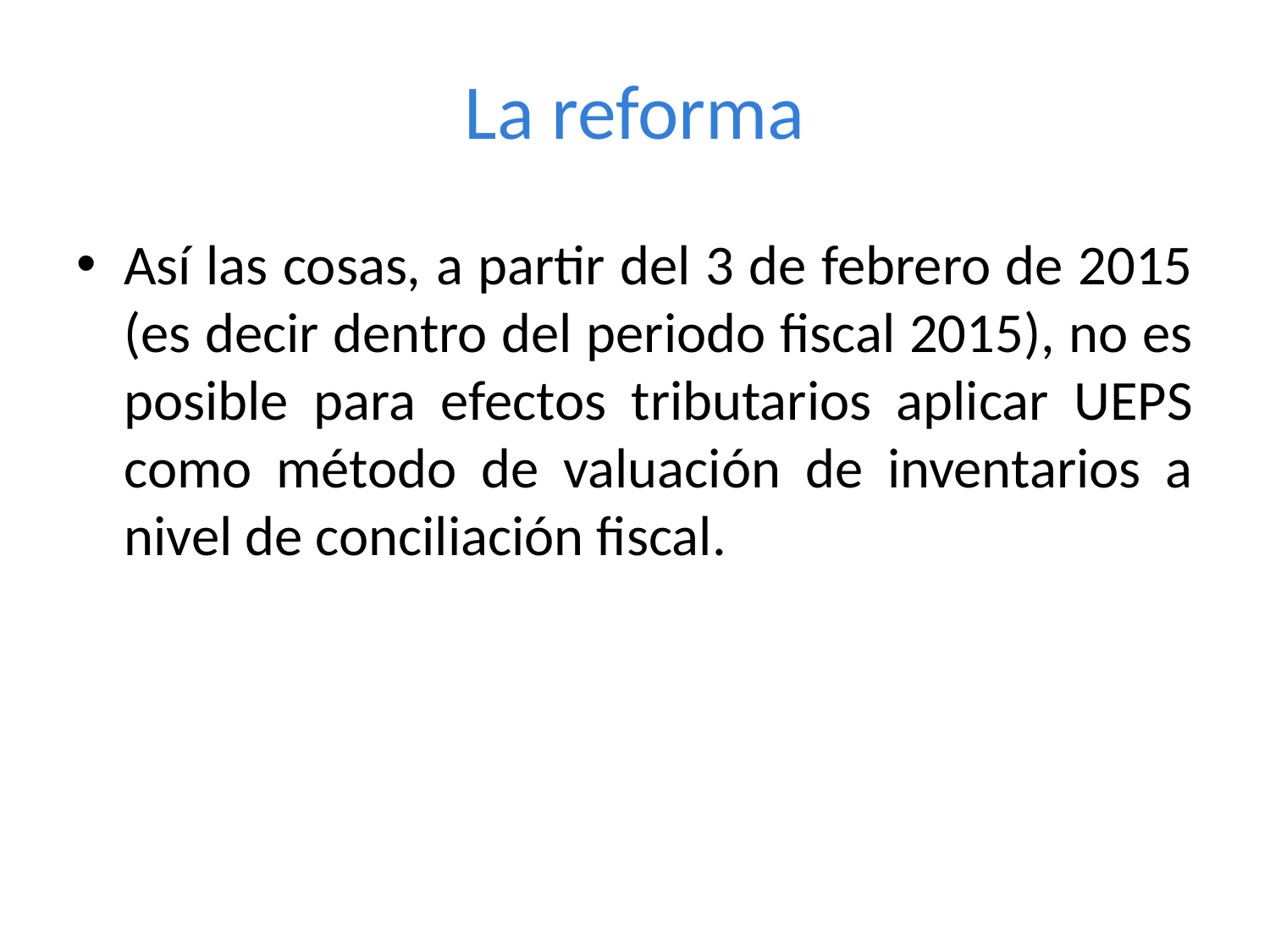

# La reforma
Así las cosas, a partir del 3 de febrero de 2015 (es decir dentro del periodo fiscal 2015), no es posible para efectos tributarios aplicar UEPS como método de valuación de inventarios a nivel de conciliación fiscal.